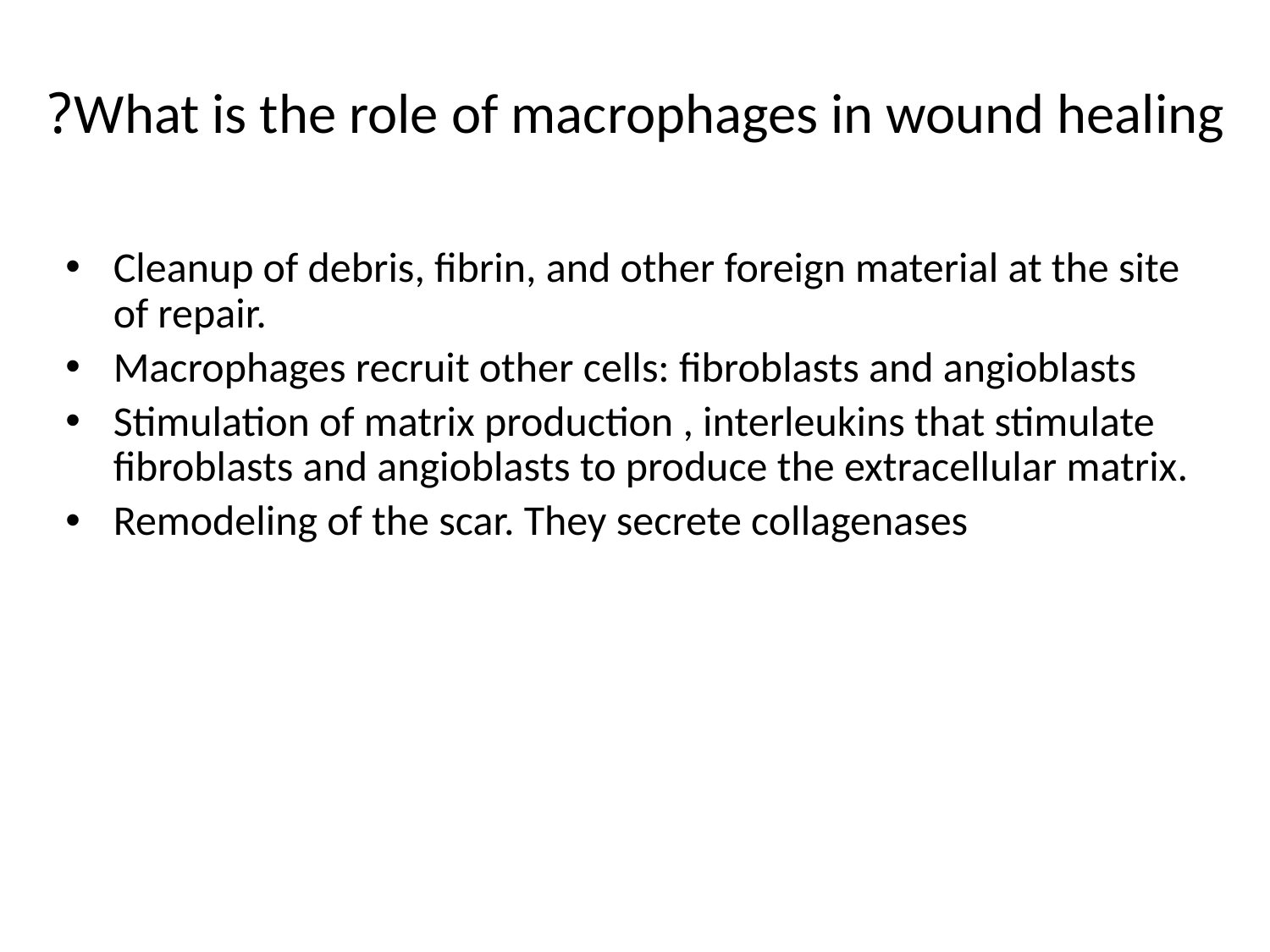

# What is the role of macrophages in wound healing?

Cleanup of debris, fibrin, and other foreign material at the site of repair.
Macrophages recruit other cells: fibroblasts and angioblasts
Stimulation of matrix production , interleukins that stimulate fibroblasts and angioblasts to produce the extracellular matrix.
Remodeling of the scar. They secrete collagenases